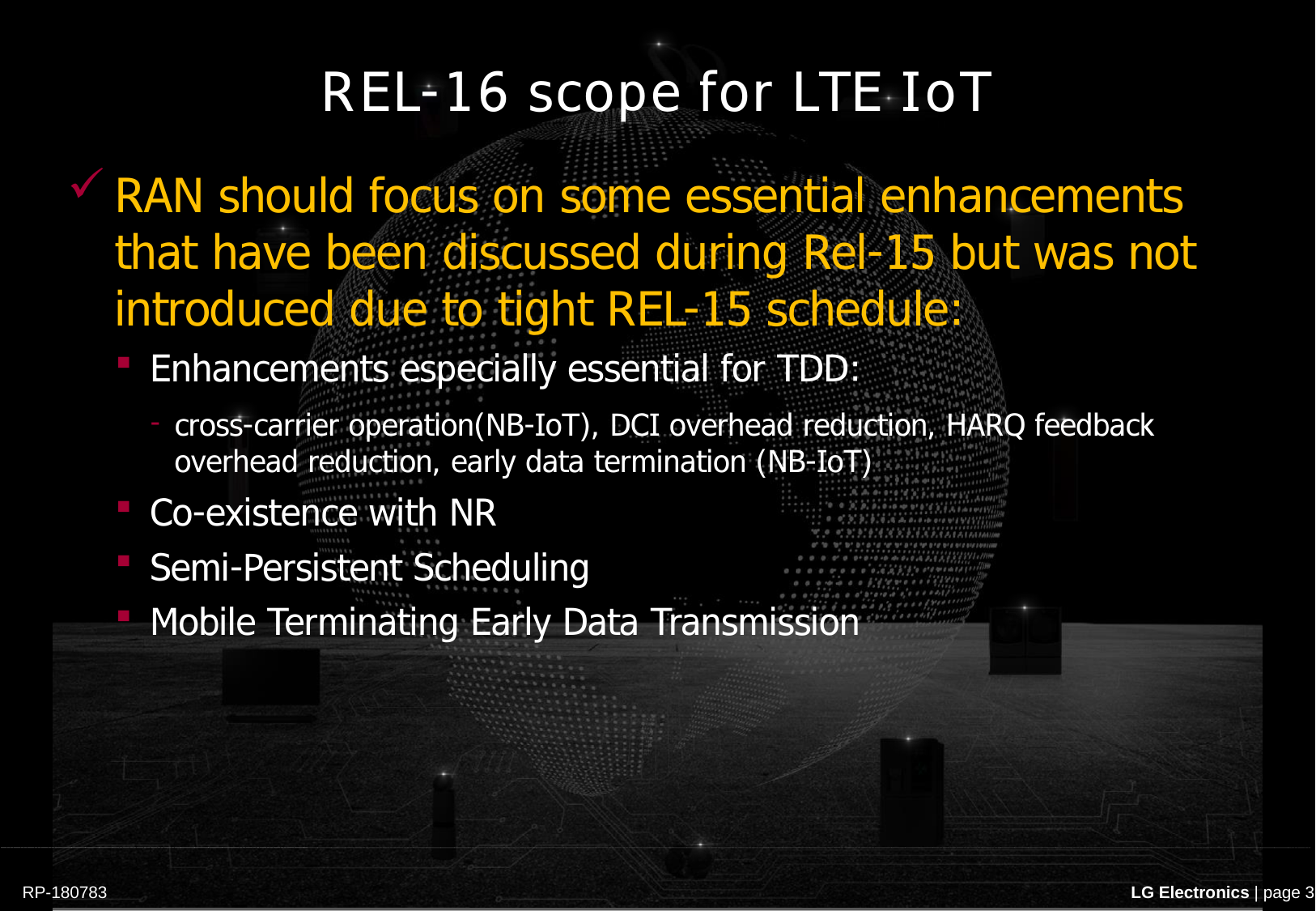

# REL-16 scope for LTE IoT
RAN should focus on some essential enhancements that have been discussed during Rel-15 but was not introduced due to tight REL-15 schedule:
Enhancements especially essential for TDD:
cross-carrier operation(NB-IoT), DCI overhead reduction, HARQ feedback overhead reduction, early data termination (NB-IoT)
Co-existence with NR
Semi-Persistent Scheduling
Mobile Terminating Early Data Transmission